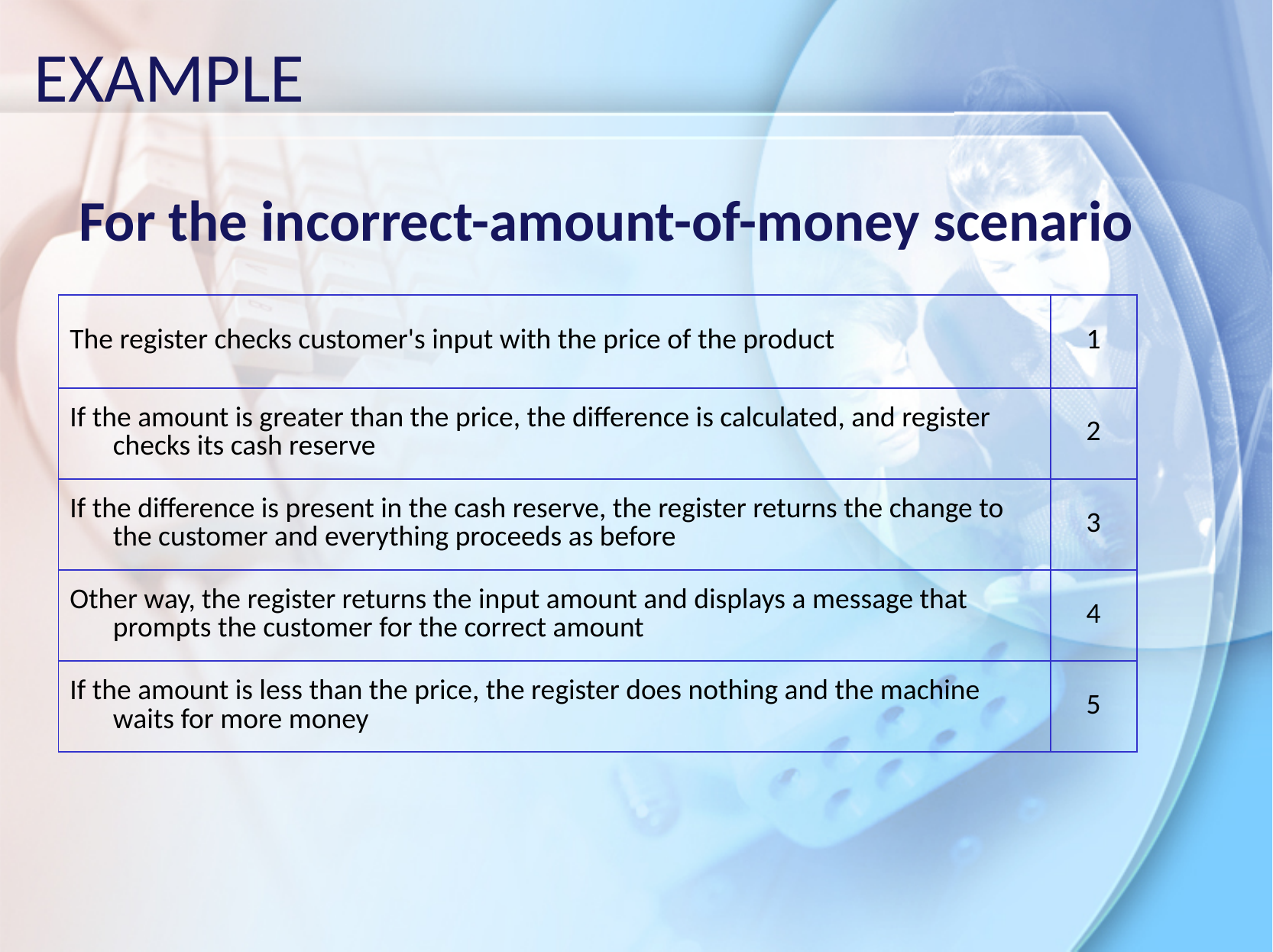

# Example
For the incorrect-amount-of-money scenario

| The register checks customer's input with the price of the product | 1 |
| --- | --- |
| If the amount is greater than the price, the difference is calculated, and register checks its cash reserve | 2 |
| If the difference is present in the cash reserve, the register returns the change to the customer and everything proceeds as before | 3 |
| Other way, the register returns the input amount and displays a message that prompts the customer for the correct amount | 4 |
| If the amount is less than the price, the register does nothing and the machine waits for more money | 5 |